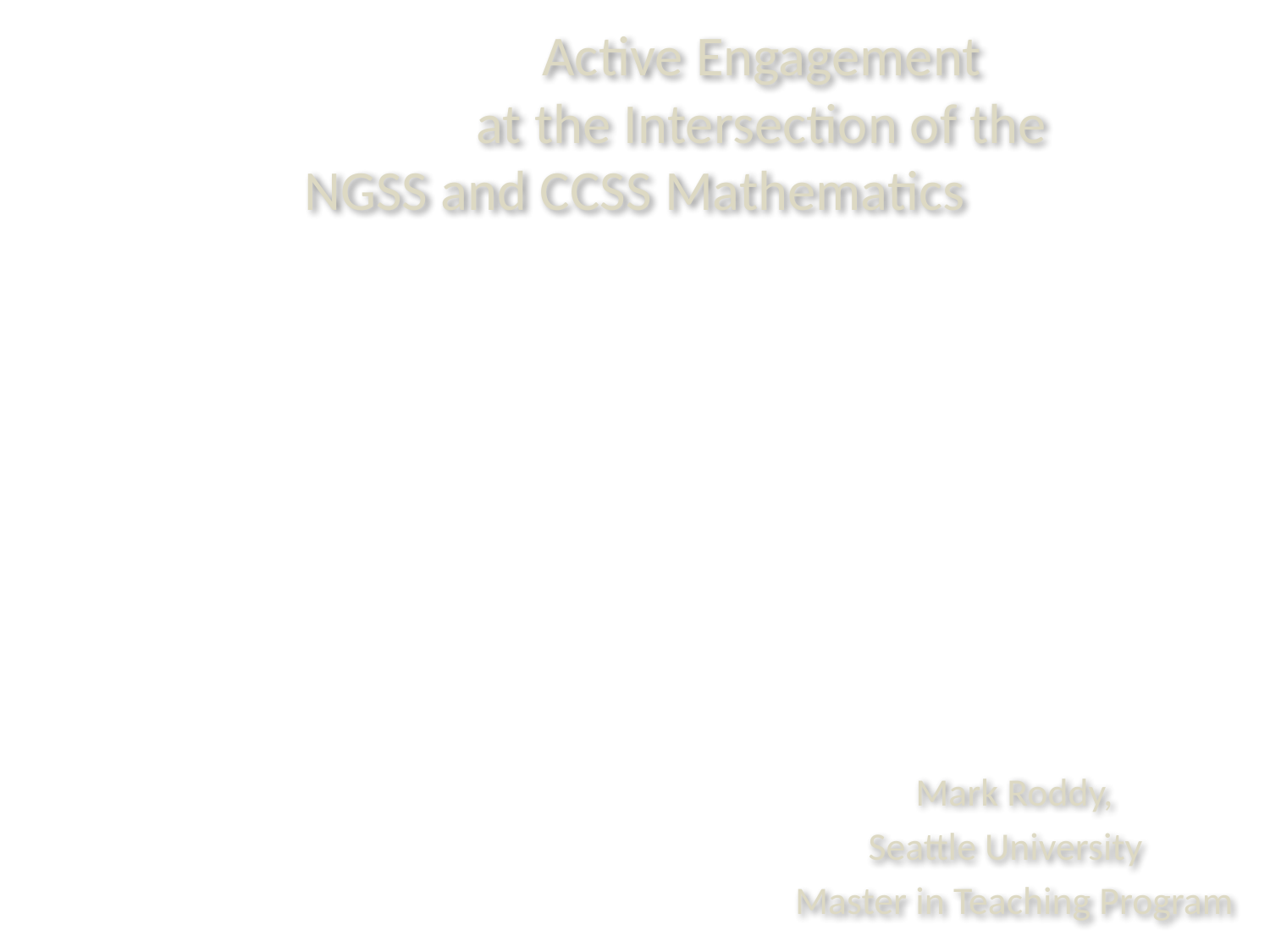

Active Engagement
at the Intersection of the
NGSS and CCSS Mathematics
Mark Roddy,
Seattle University
Master in Teaching Program